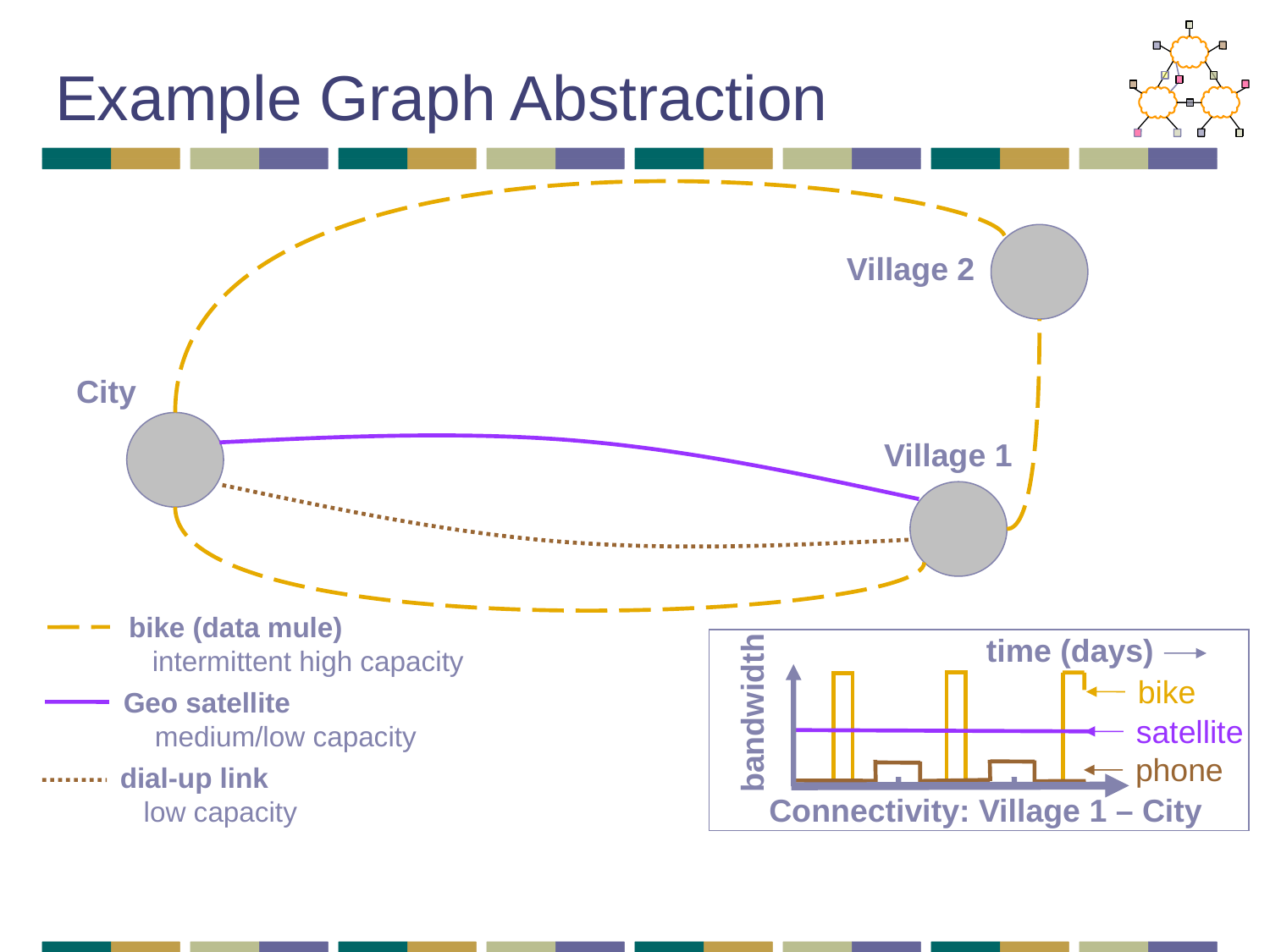

# Example Graph Abstraction

Village 2
City

Village 1

bike (data mule)
   intermittent high capacity

Geo satellite
    medium/low capacity

dial-up link
   low capacity

time (days)

bike

bandwidth

satellite

phone

Connectivity: Village 1 – City